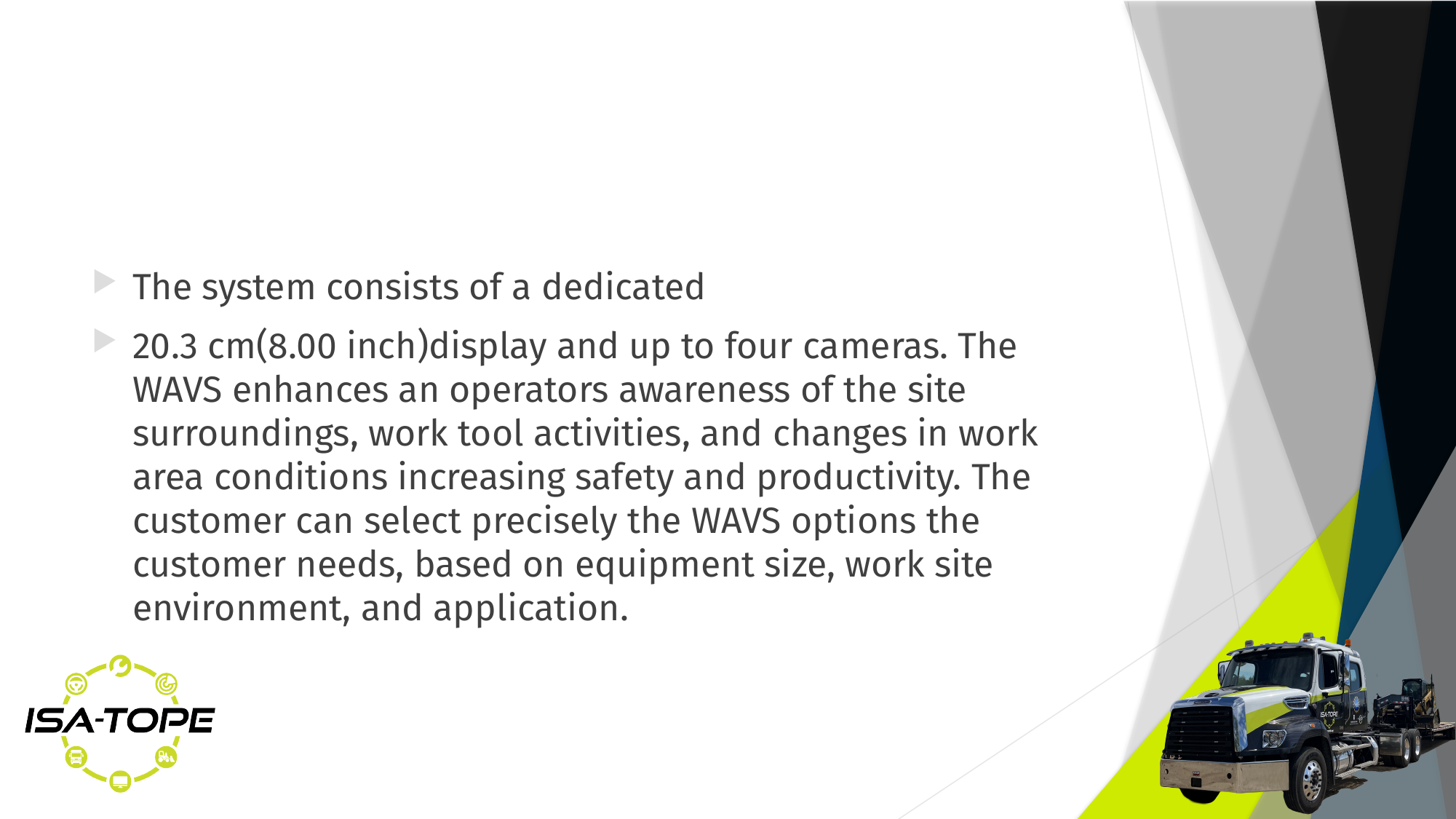

#
The system consists of a dedicated
20.3 cm(8.00 inch)display and up to four cameras. The WAVS enhances an operators awareness of the site surroundings, work tool activities, and changes in work area conditions increasing safety and productivity. The customer can select precisely the WAVS options the customer needs, based on equipment size, work site environment, and application.